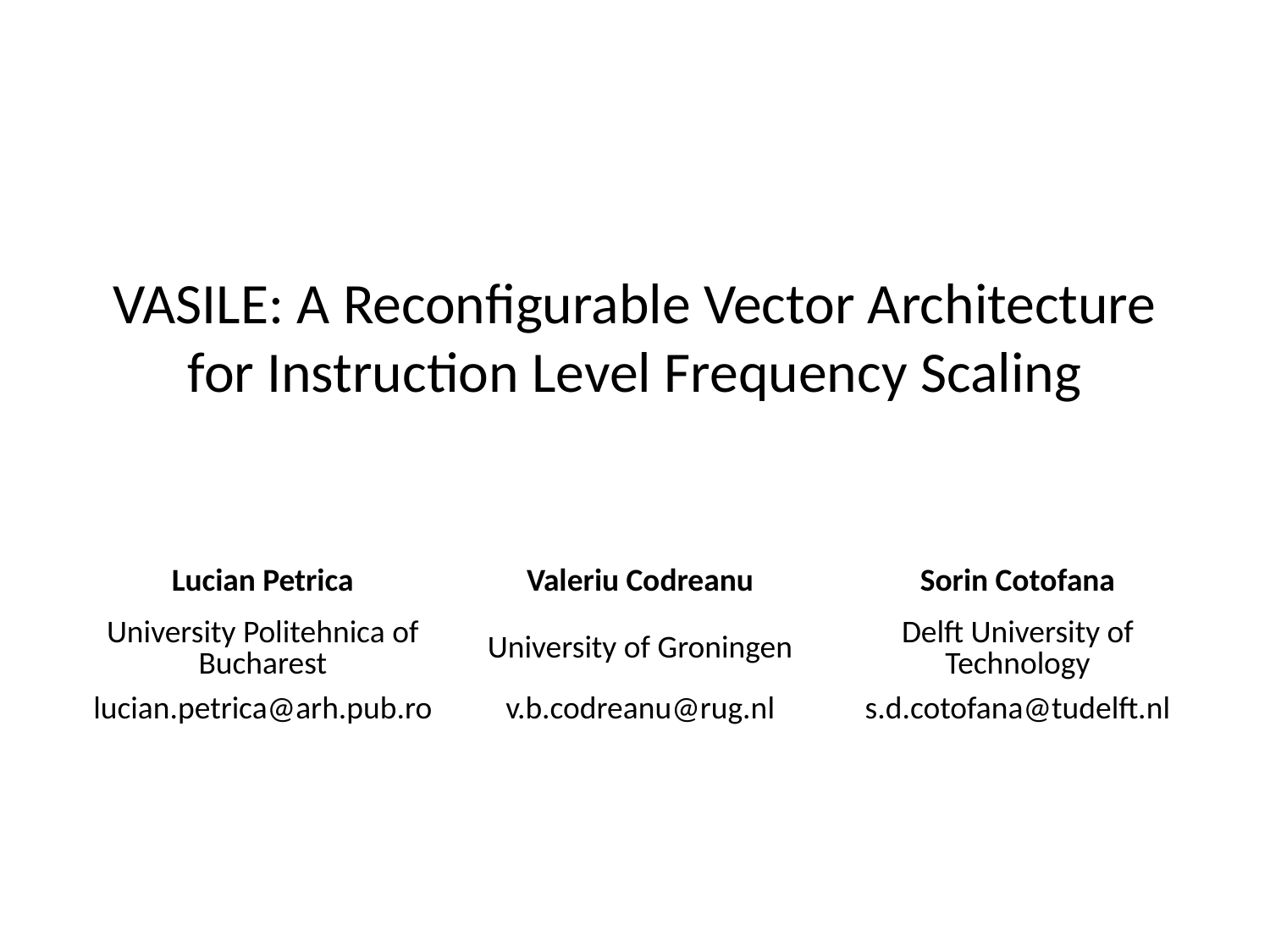

# VASILE: A Reconfigurable Vector Architecture for Instruction Level Frequency Scaling
| Lucian Petrica | Valeriu Codreanu | Sorin Cotofana |
| --- | --- | --- |
| University Politehnica of Bucharest | University of Groningen | Delft University of Technology |
| lucian.petrica@arh.pub.ro | v.b.codreanu@rug.nl | s.d.cotofana@tudelft.nl |